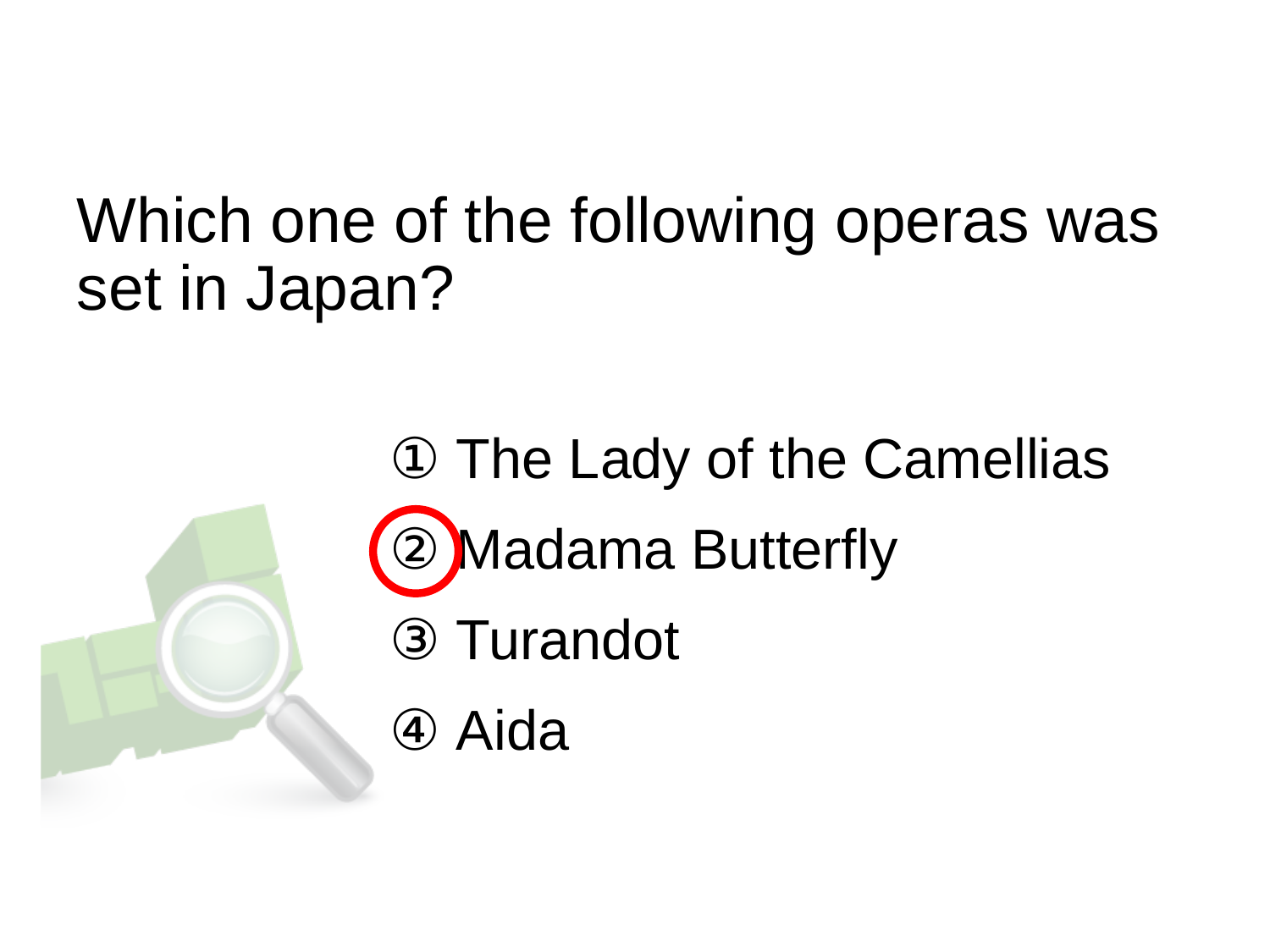

Which one of the following operas was set in Japan?
① The Lady of the Camellias
② Madama Butterfly
③ Turandot
④ Aida